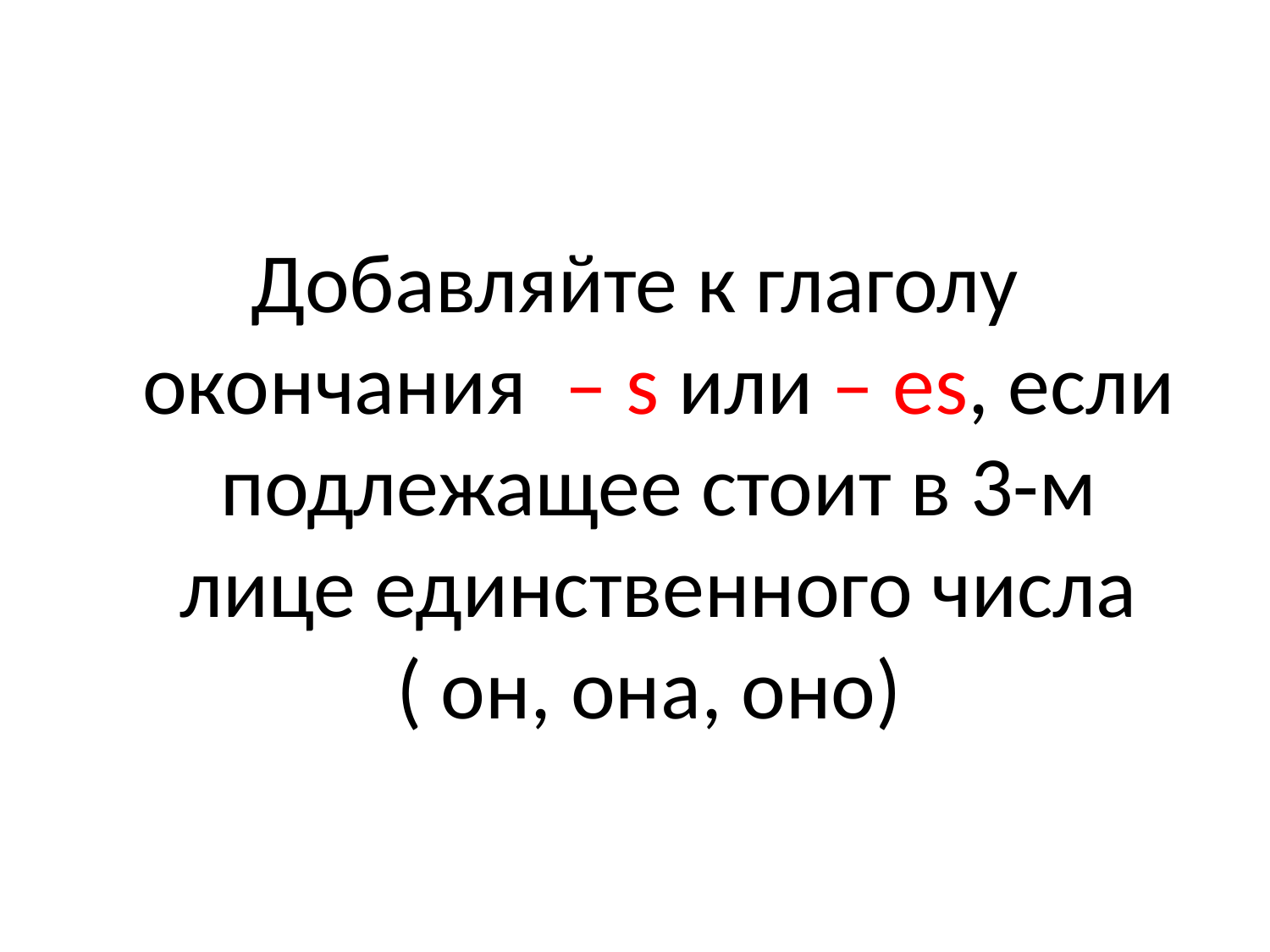

#
Добавляйте к глаголу окончания  – s или – es, если подлежащее стоит в 3-м лице единственного числа ( он, она, оно)